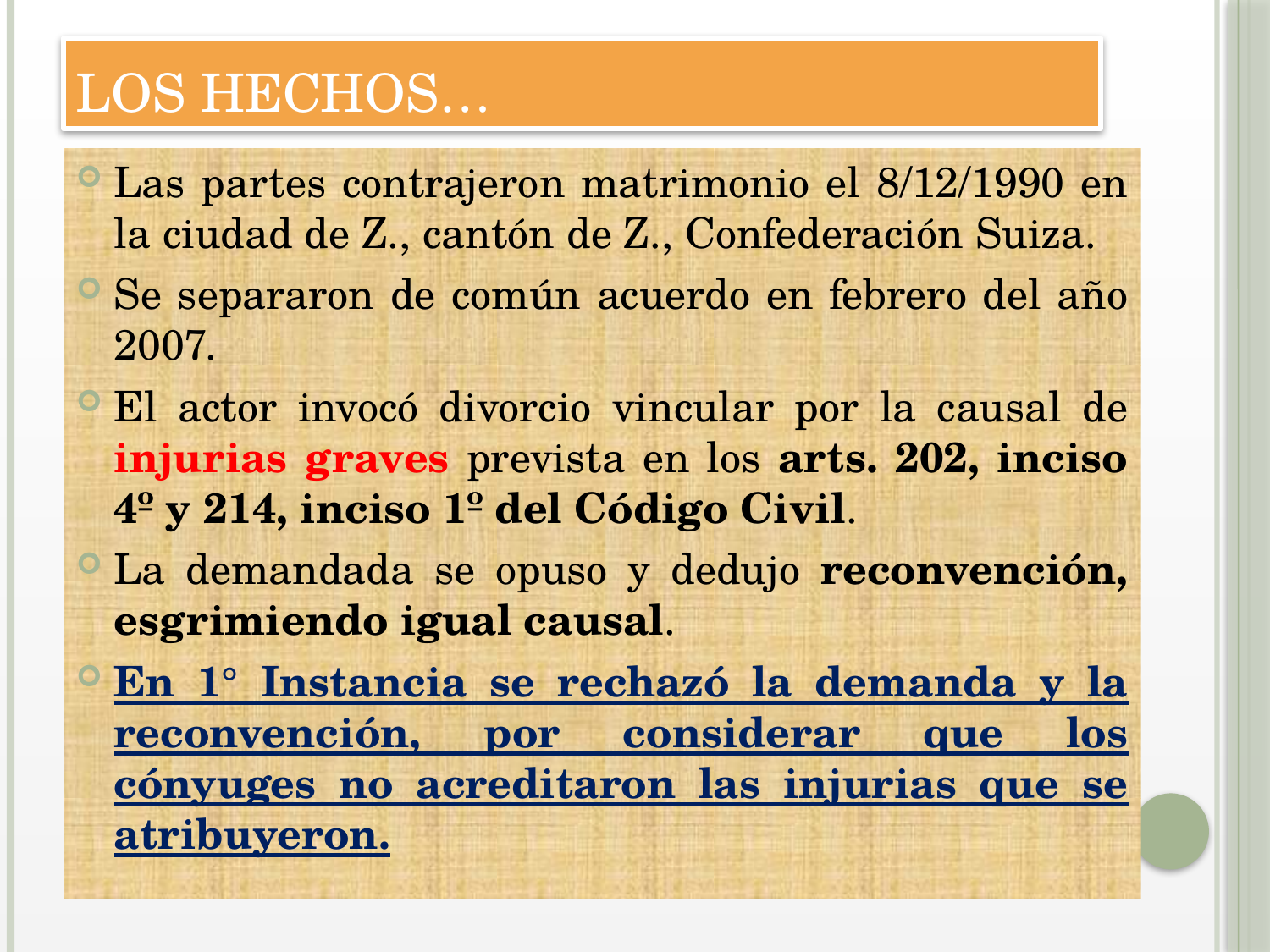

# Los hechos…
Las partes contrajeron matrimonio el 8/12/1990 en la ciudad de Z., cantón de Z., Confederación Suiza.
Se separaron de común acuerdo en febrero del año 2007.
El actor invocó divorcio vincular por la causal de injurias graves prevista en los arts. 202, inciso 4º y 214, inciso 1º del Código Civil.
La demandada se opuso y dedujo reconvención, esgrimiendo igual causal.
En 1° Instancia se rechazó la demanda y la reconvención, por considerar que los cónyuges no acreditaron las injurias que se atribuyeron.